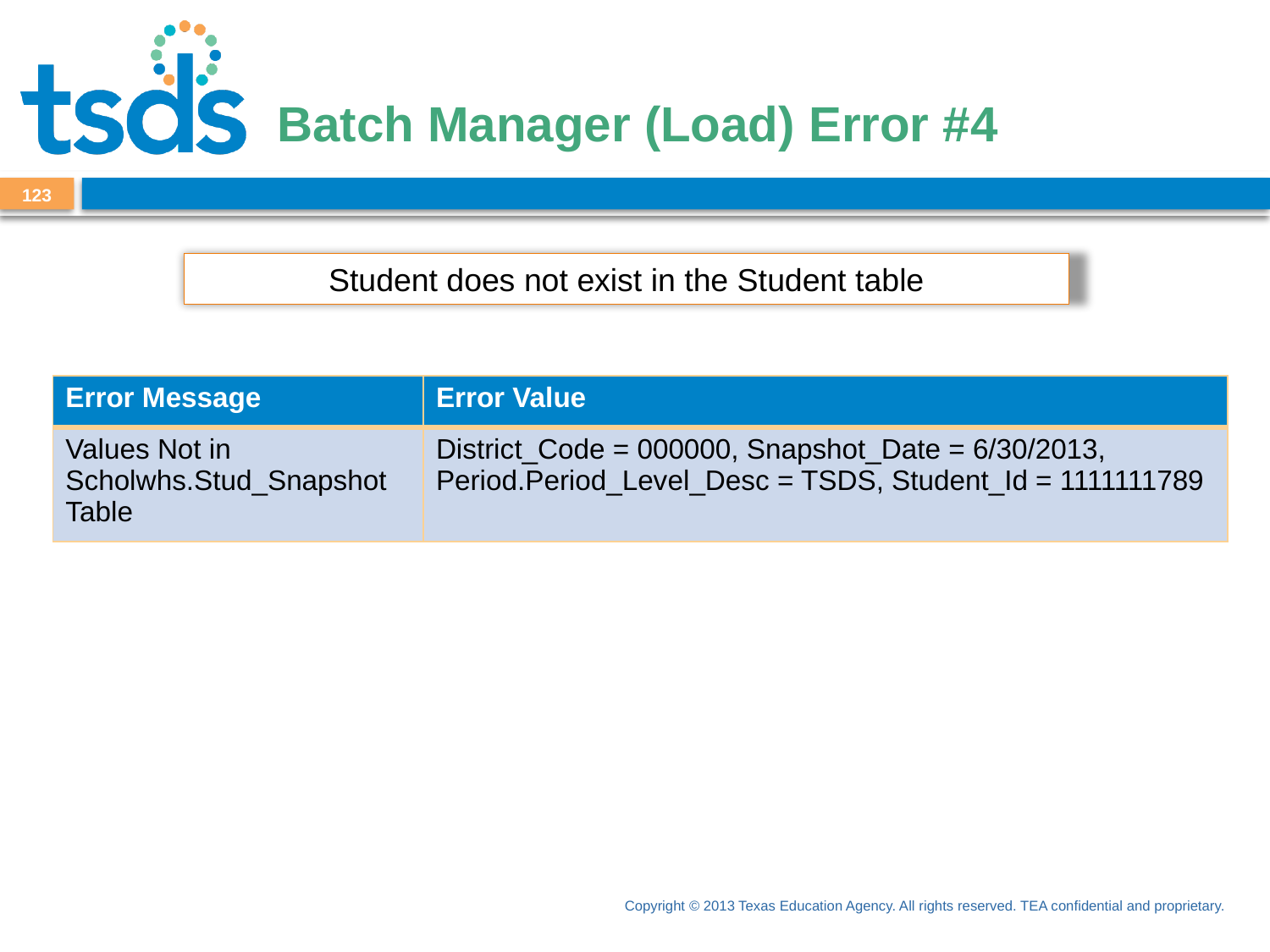

# Batch Manager (Load) Error #4

123
Student does not exist in the Student table
| Error Message | Error Value |
| --- | --- |
| Values Not in Scholwhs.Stud\_Snapshot Table | District\_Code = 000000, Snapshot\_Date = 6/30/2013, Period.Period\_Level\_Desc = TSDS, Student\_Id = 1111111789 |